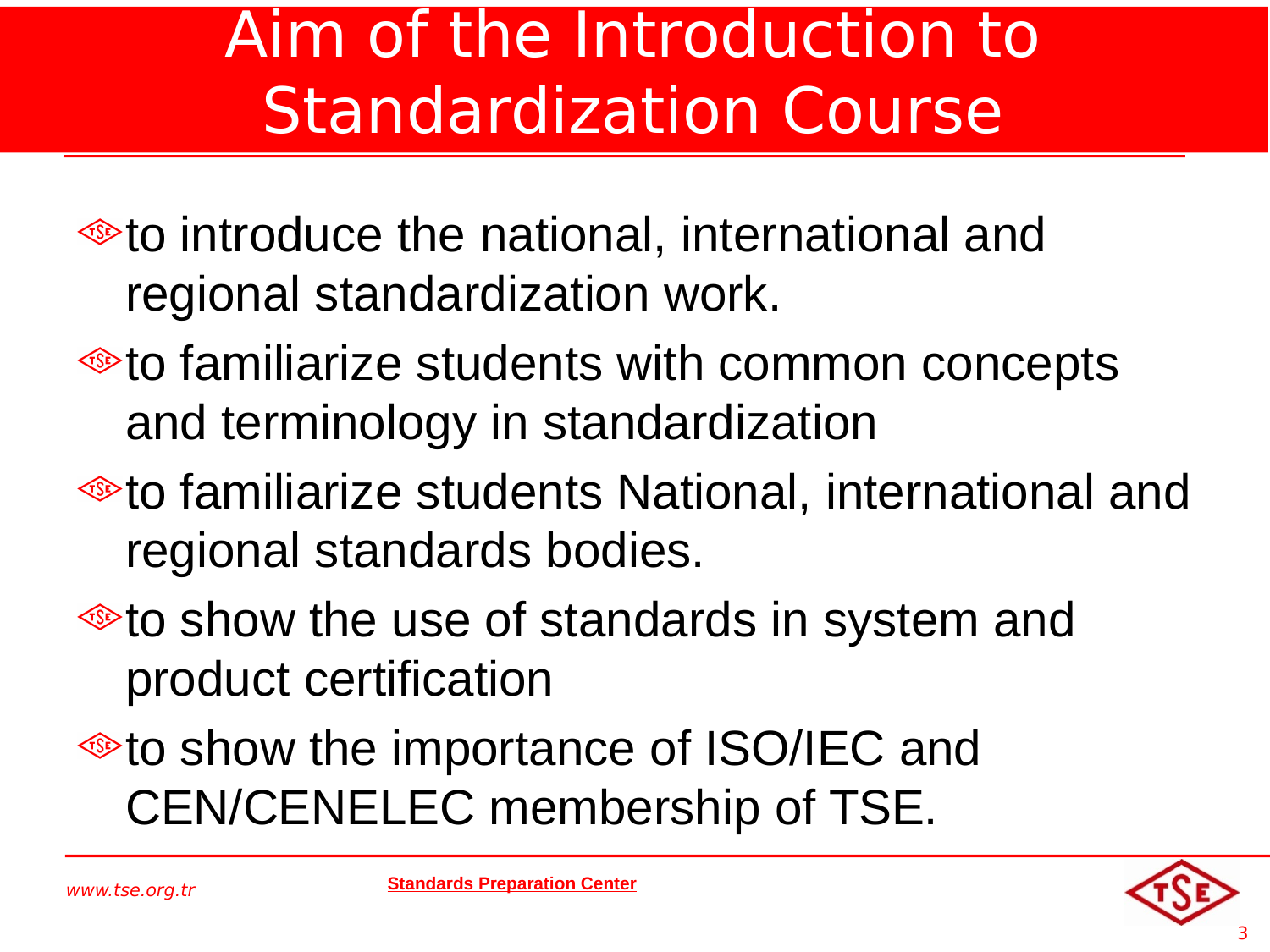

# Aim of the Introduction to Standardization Course
to introduce the national, international and regional standardization work.
to familiarize students with common concepts and terminology in standardization
to familiarize students National, international and regional standards bodies.
to show the use of standards in system and product certification
to show the importance of ISO/IEC and CEN/CENELEC membership of TSE.

www.tse.org.tr
Standards Preparation Center

©2011 Türk Standardları Enstitüsü
3